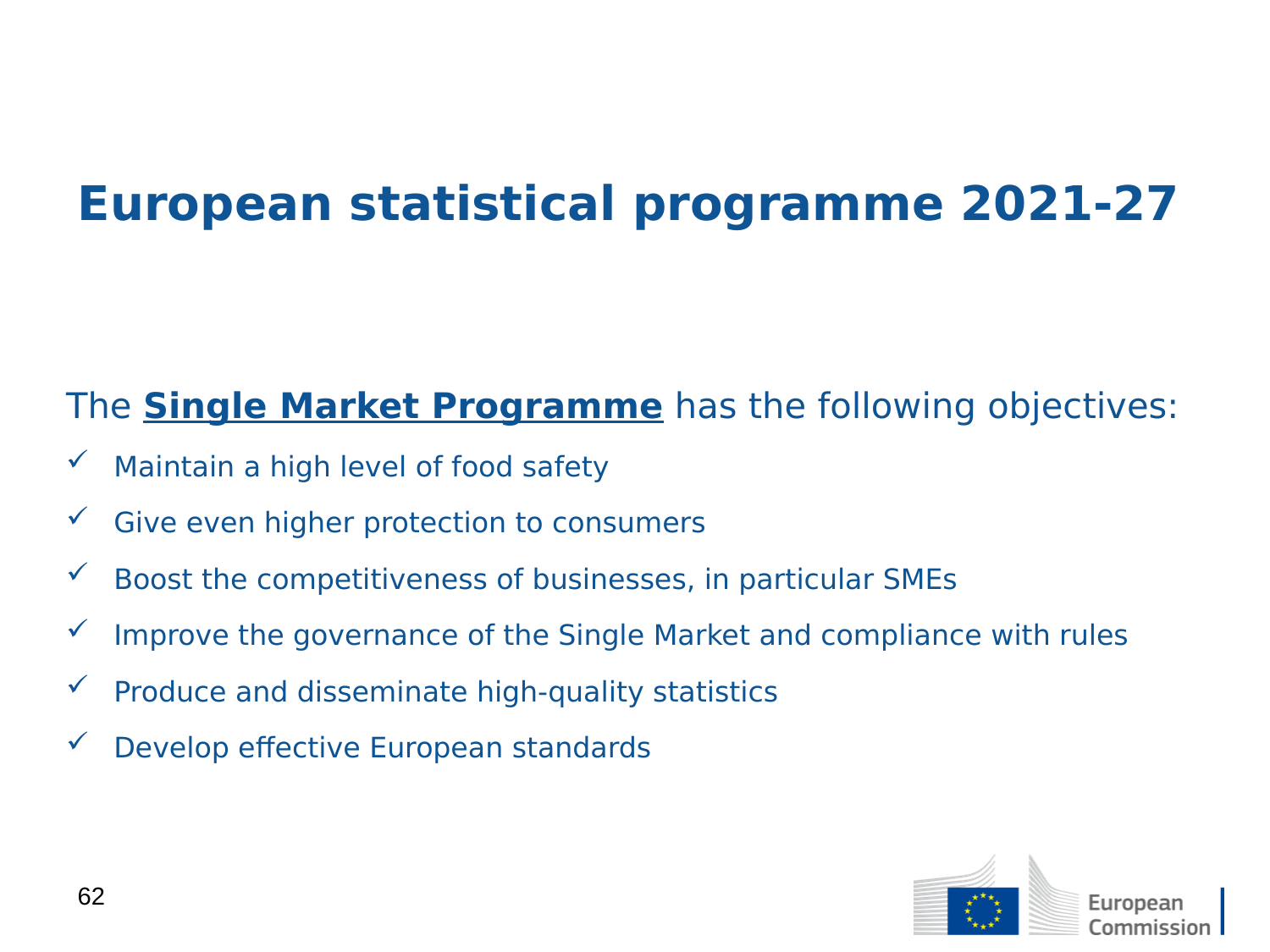

# European statistical programme 2021-27
The Single Market Programme has the following objectives:
Maintain a high level of food safety
Give even higher protection to consumers
Boost the competitiveness of businesses, in particular SMEs
Improve the governance of the Single Market and compliance with rules
Produce and disseminate high-quality statistics
Develop effective European standards

62